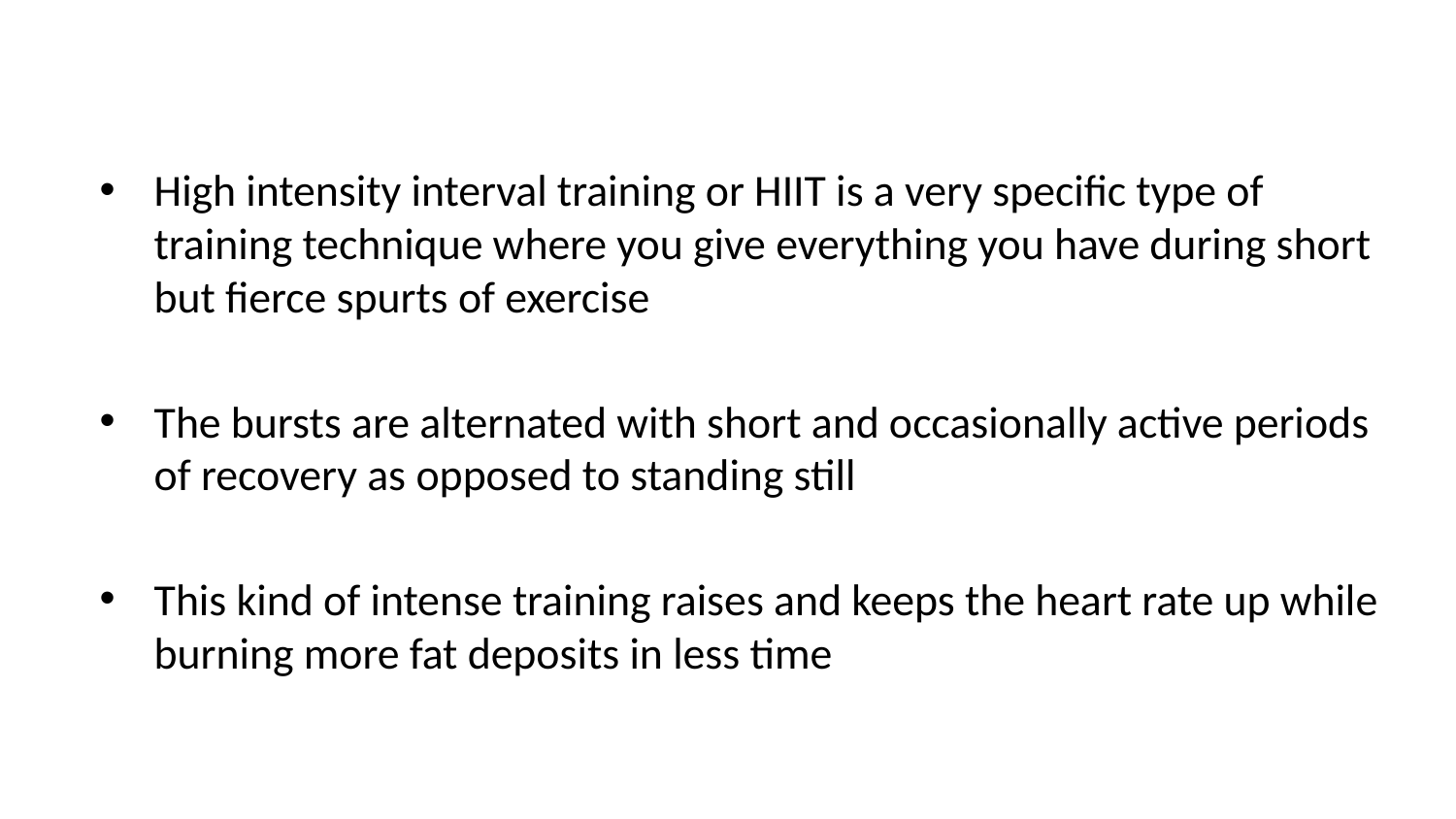

High intensity interval training or HIIT is a very specific type of training technique where you give everything you have during short but fierce spurts of exercise

The bursts are alternated with short and occasionally active periods of recovery as opposed to standing still

This kind of intense training raises and keeps the heart rate up while burning more fat deposits in less time